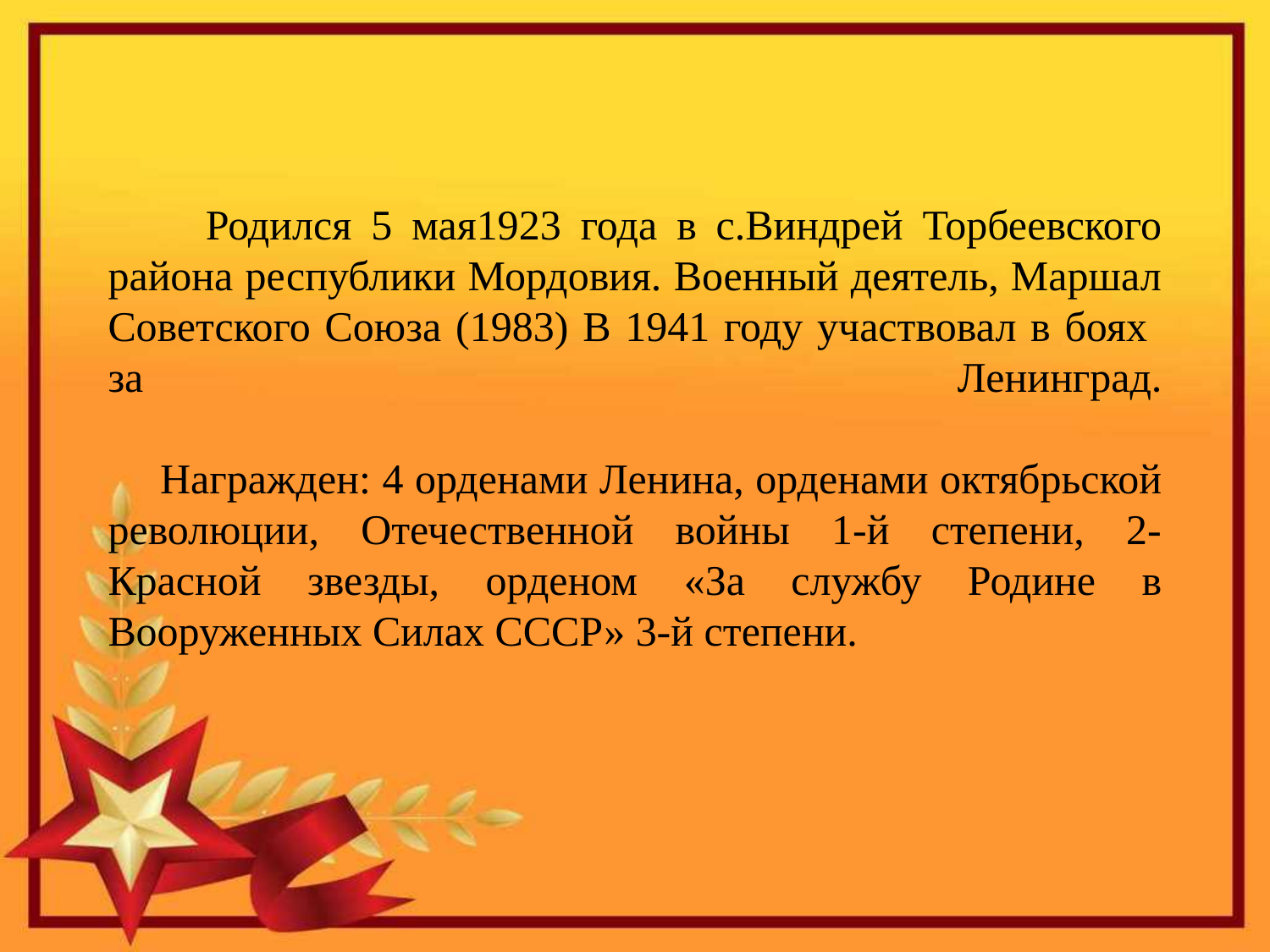

# Родился 5 мая1923 года в с.Виндрей Торбеевского района республики Мордовия. Военный деятель, Маршал Советского Союза (1983) В 1941 году участвовал в боях  за Ленинград. Награжден: 4 орденами Ленина, орденами октябрьской революции, Отечественной войны 1-й степени, 2- Красной звезды, орденом «За службу Родине в Вооруженных Силах СССР» 3-й степени.